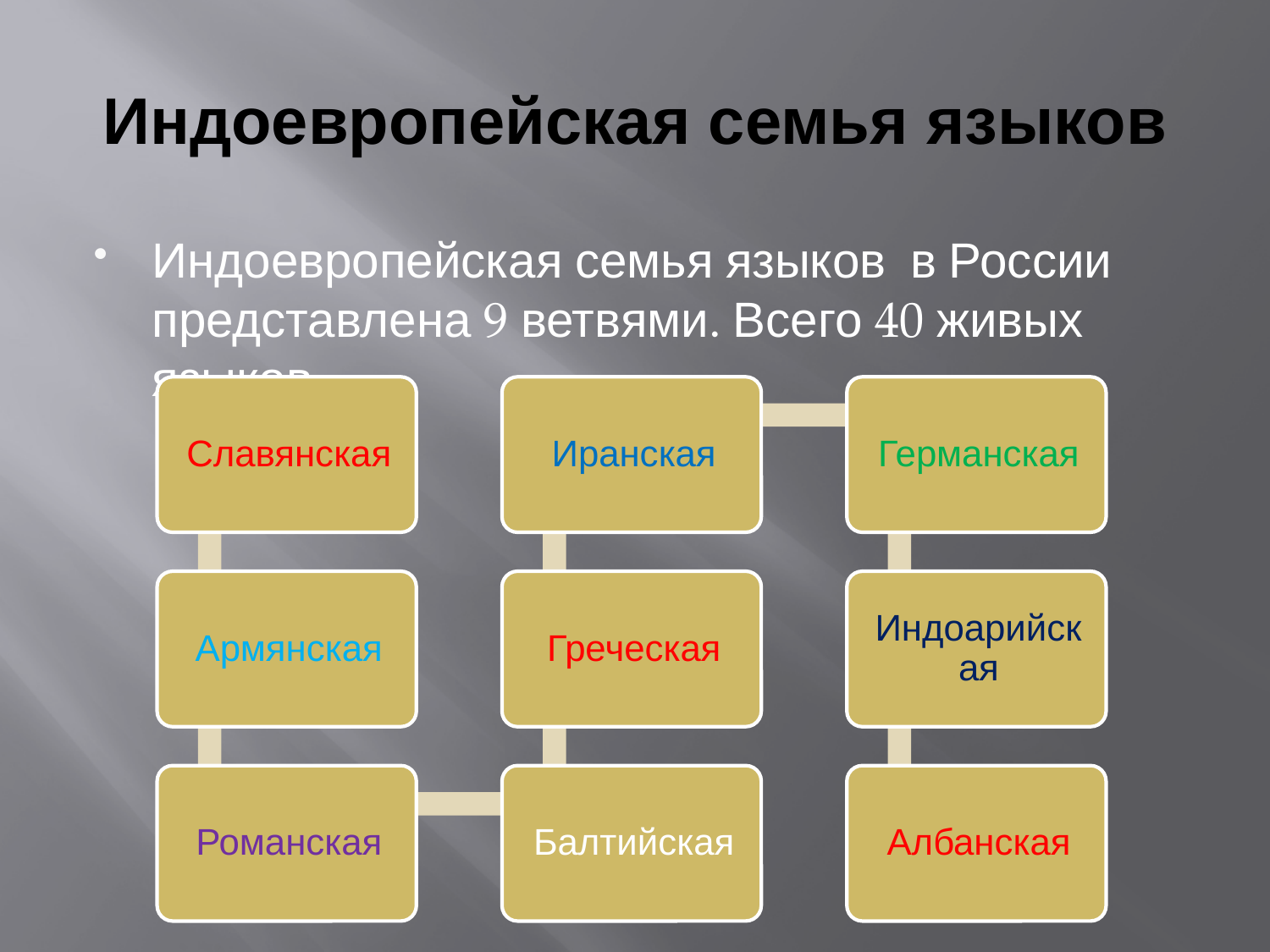

# Индоевропейская семья языков
Индоевропейская семья языков  в России представлена 9 ветвями. Всего 40 живых языков.
Славянская
Армянская
Романская
Балтийская
Греческая
Иранская
Германская
Индоарийская
Албанская